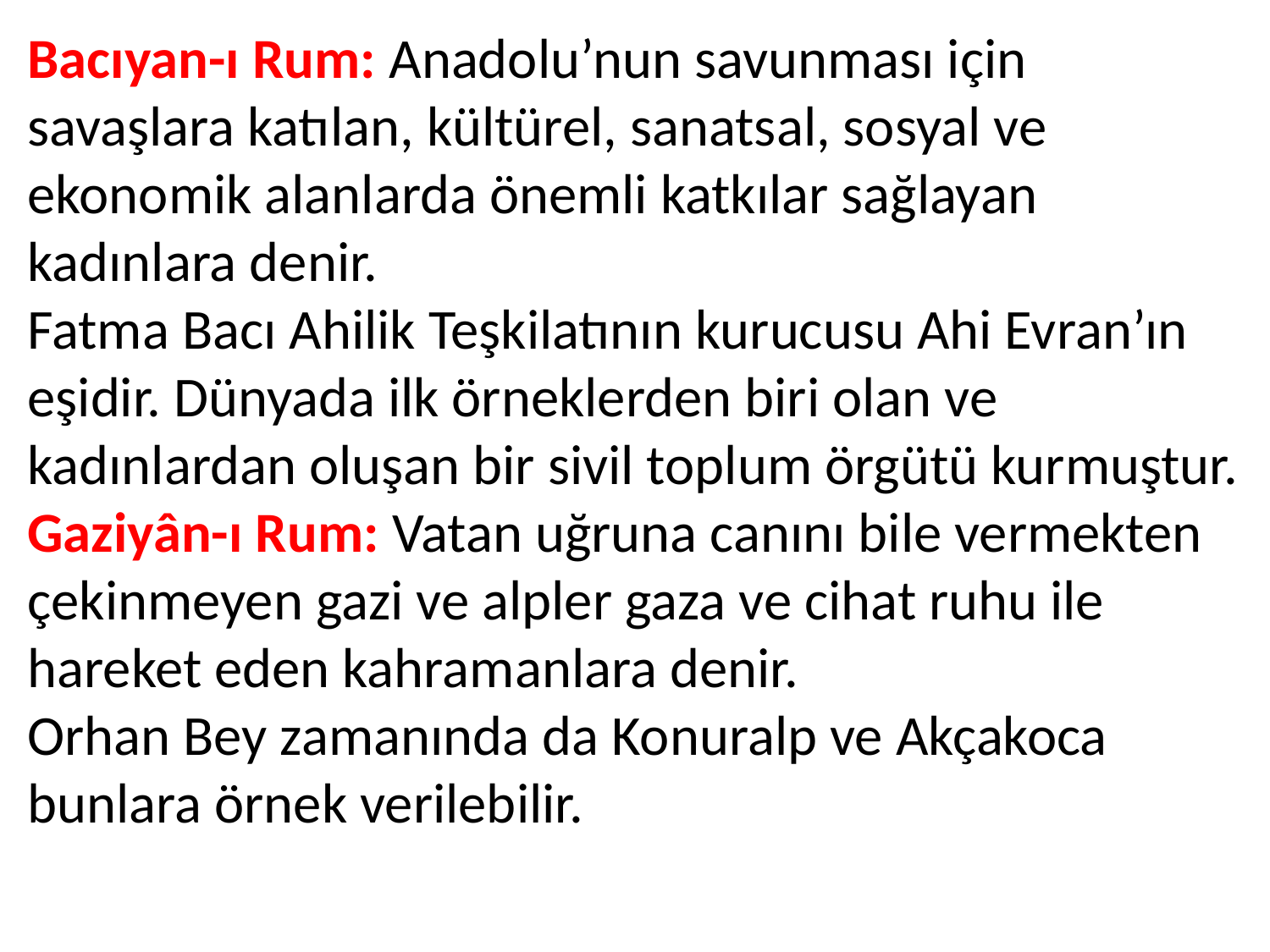

Bacıyan-ı Rum: Anadolu’nun savunması için savaşlara katılan, kültürel, sanatsal, sosyal ve ekonomik alanlarda önemli katkılar sağlayan kadınlara denir.
Fatma Bacı Ahilik Teşkilatının kurucusu Ahi Evran’ın eşidir. Dünyada ilk örneklerden biri olan ve kadınlardan oluşan bir sivil toplum örgütü kurmuştur.
Gaziyân-ı Rum: Vatan uğruna canını bile vermekten çekinmeyen gazi ve alpler gaza ve cihat ruhu ile hareket eden kahramanlara denir.
Orhan Bey zamanında da Konuralp ve Akçakoca bunlara örnek verilebilir.